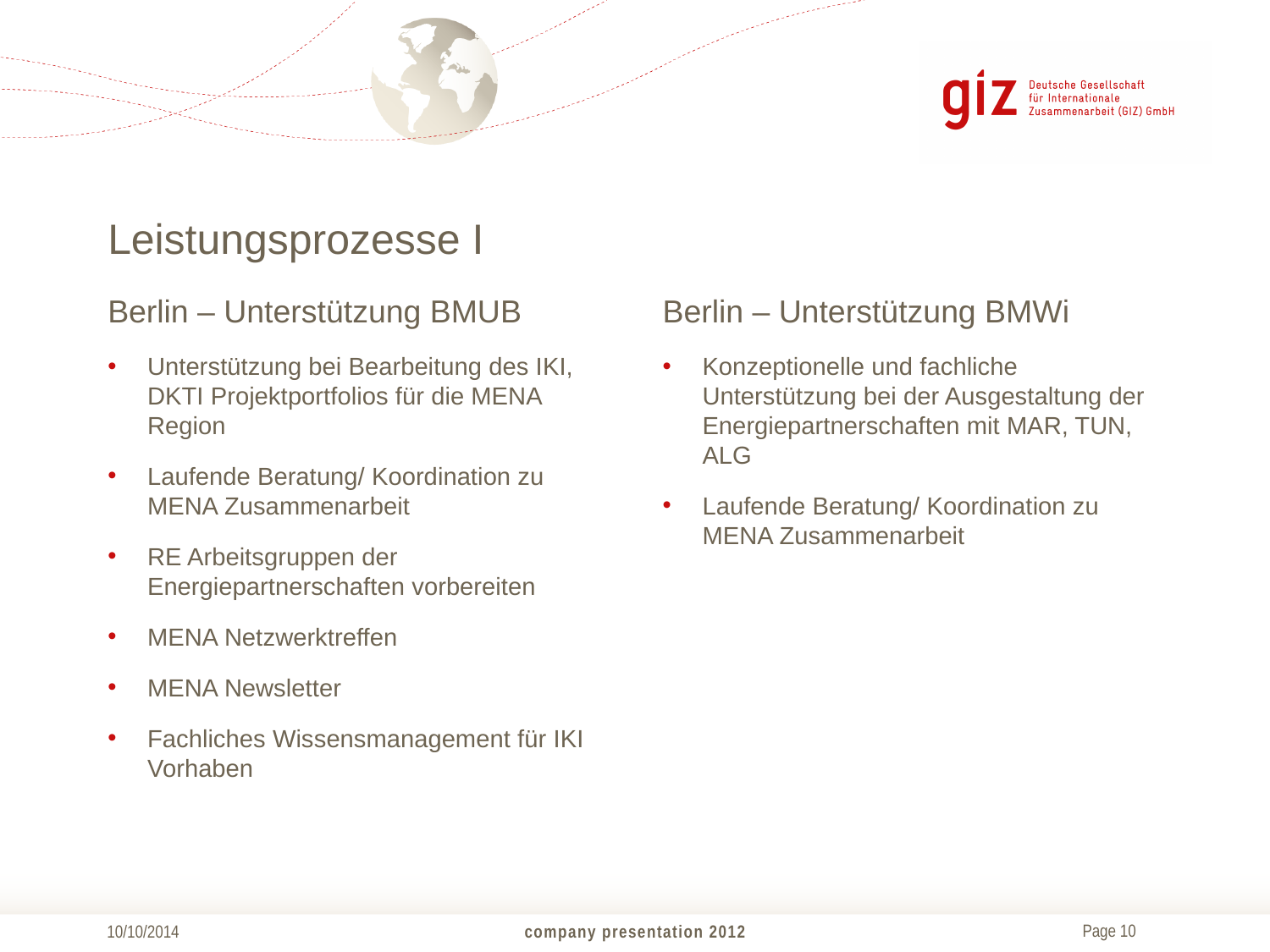

# Leistungsprozesse I
Berlin – Unterstützung BMUB
Unterstützung bei Bearbeitung des IKI, DKTI Projektportfolios für die MENA Region
Laufende Beratung/ Koordination zu MENA Zusammenarbeit
RE Arbeitsgruppen der Energiepartnerschaften vorbereiten
MENA Netzwerktreffen
MENA Newsletter
Fachliches Wissensmanagement für IKI Vorhaben

Berlin – Unterstützung BMWi
Konzeptionelle und fachliche Unterstützung bei der Ausgestaltung der Energiepartnerschaften mit MAR, TUN, ALG
Laufende Beratung/ Koordination zu MENA Zusammenarbeit

10/10/2014
company presentation 2012